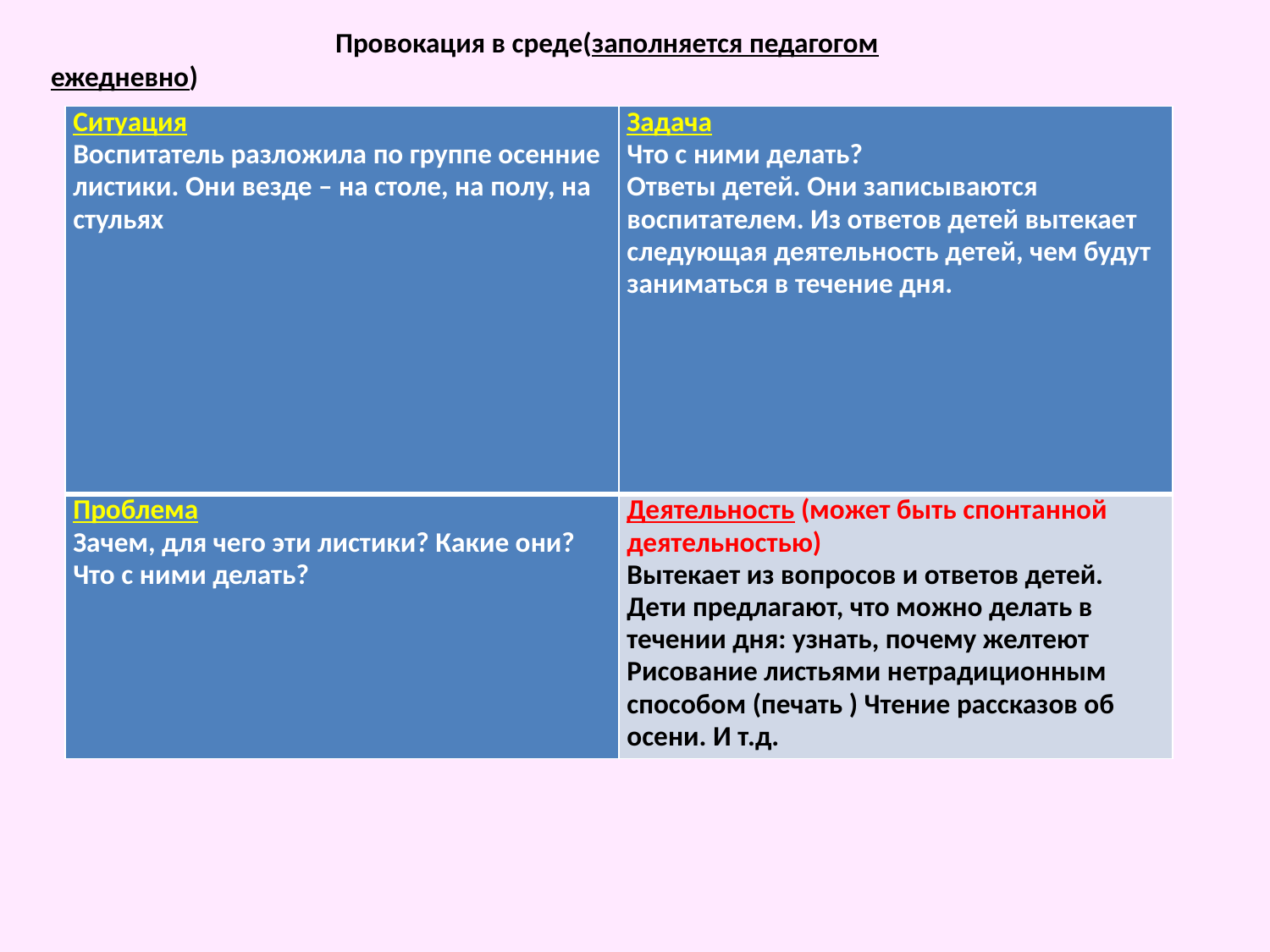

Провокация в среде(заполняется педагогом ежедневно)

| Ситуация Воспитатель разложила по группе осенние листики. Они везде – на столе, на полу, на стульях | Задача Что с ними делать? Ответы детей. Они записываются воспитателем. Из ответов детей вытекает следующая деятельность детей, чем будут заниматься в течение дня. |
| --- | --- |
| Проблема Зачем, для чего эти листики? Какие они? Что с ними делать? | Деятельность (может быть спонтанной деятельностью) Вытекает из вопросов и ответов детей. Дети предлагают, что можно делать в течении дня: узнать, почему желтеют Рисование листьями нетрадиционным способом (печать ) Чтение рассказов об осени. И т.д. |